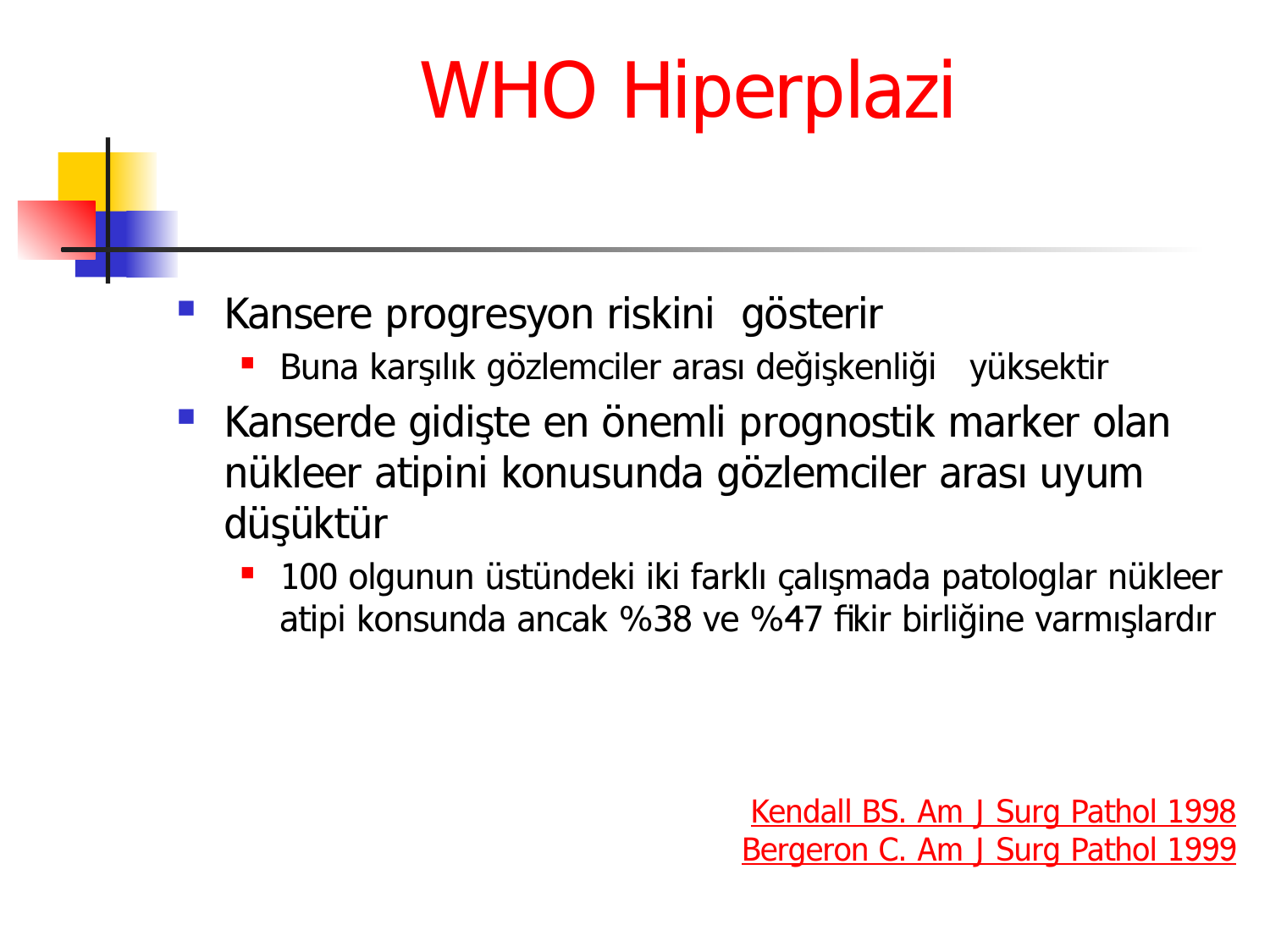

# WHO Hiperplazi
Kansere progresyon riskini  gösterir
Buna karşılık gözlemciler arası değişkenliği   yüksektir
Kanserde gidişte en önemli prognostik marker olan nükleer atipini konusunda gözlemciler arası uyum düşüktür
100 olgunun üstündeki iki farklı çalışmada patologlar nükleer atipi konsunda ancak %38 ve %47 fikir birliğine varmışlardır
Kendall BS. Am J Surg Pathol 1998
Bergeron C. Am J Surg Pathol 1999